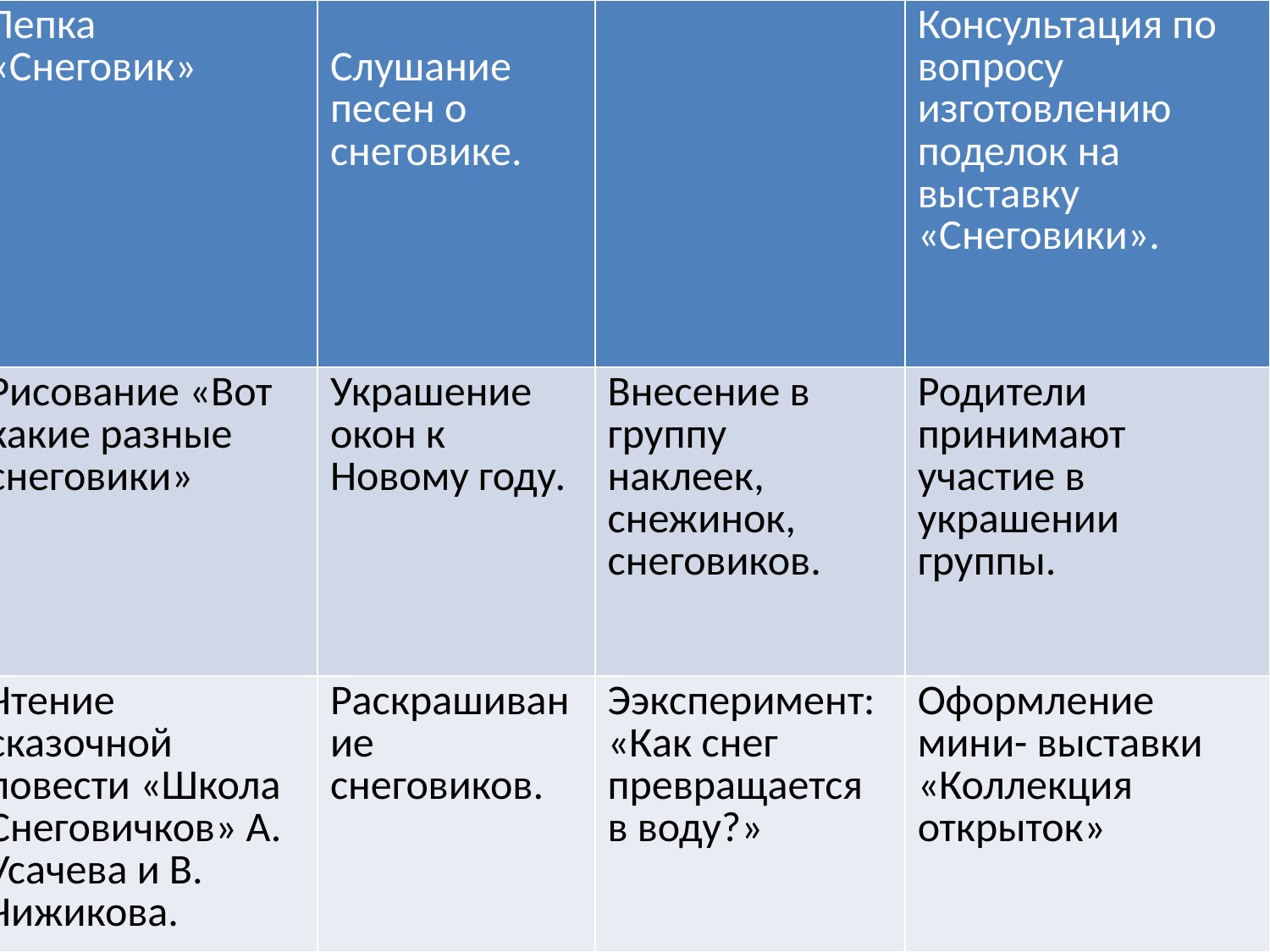

| Лепка «Снеговик» | Слушание песен о снеговике. |  | Консультация по вопросу изготовлению поделок на выставку «Снеговики». |
| --- | --- | --- | --- |
| Рисование «Вот какие разные снеговики» | Украшение окон к Новому году. | Внесение в группу наклеек, снежинок, снеговиков. | Родители принимают участие в украшении группы. |
| Чтение сказочной повести «Школа Снеговичков» А. Усачева и В. Чижикова. | Раскрашивание снеговиков. | Ээксперимент: «Как снег превращается в воду?» | Оформление мини- выставки «Коллекция открыток» |
#